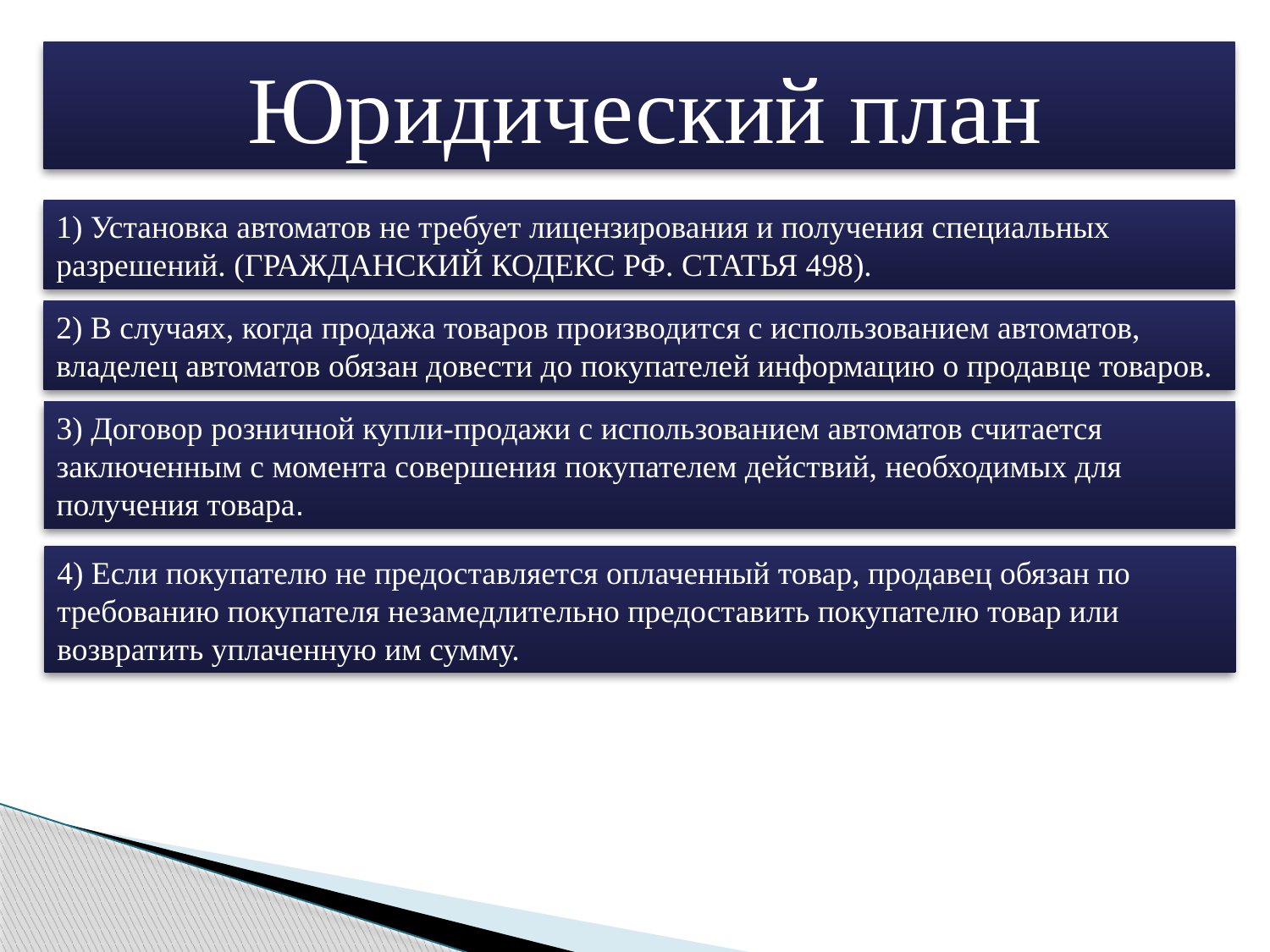

Юридический план
1) Установка автоматов не требует лицензирования и получения специальных разрешений. (ГРАЖДАНСКИЙ КОДЕКС РФ. СТАТЬЯ 498).
2) В случаях, когда продажа товаров производится с использованием автоматов, владелец автоматов обязан довести до покупателей информацию о продавце товаров.
3) Договор розничной купли-продажи с использованием автоматов считается заключенным с момента совершения покупателем действий, необходимых для получения товара.
4) Если покупателю не предоставляется оплаченный товар, продавец обязан по требованию покупателя незамедлительно предоставить покупателю товар или возвратить уплаченную им сумму.